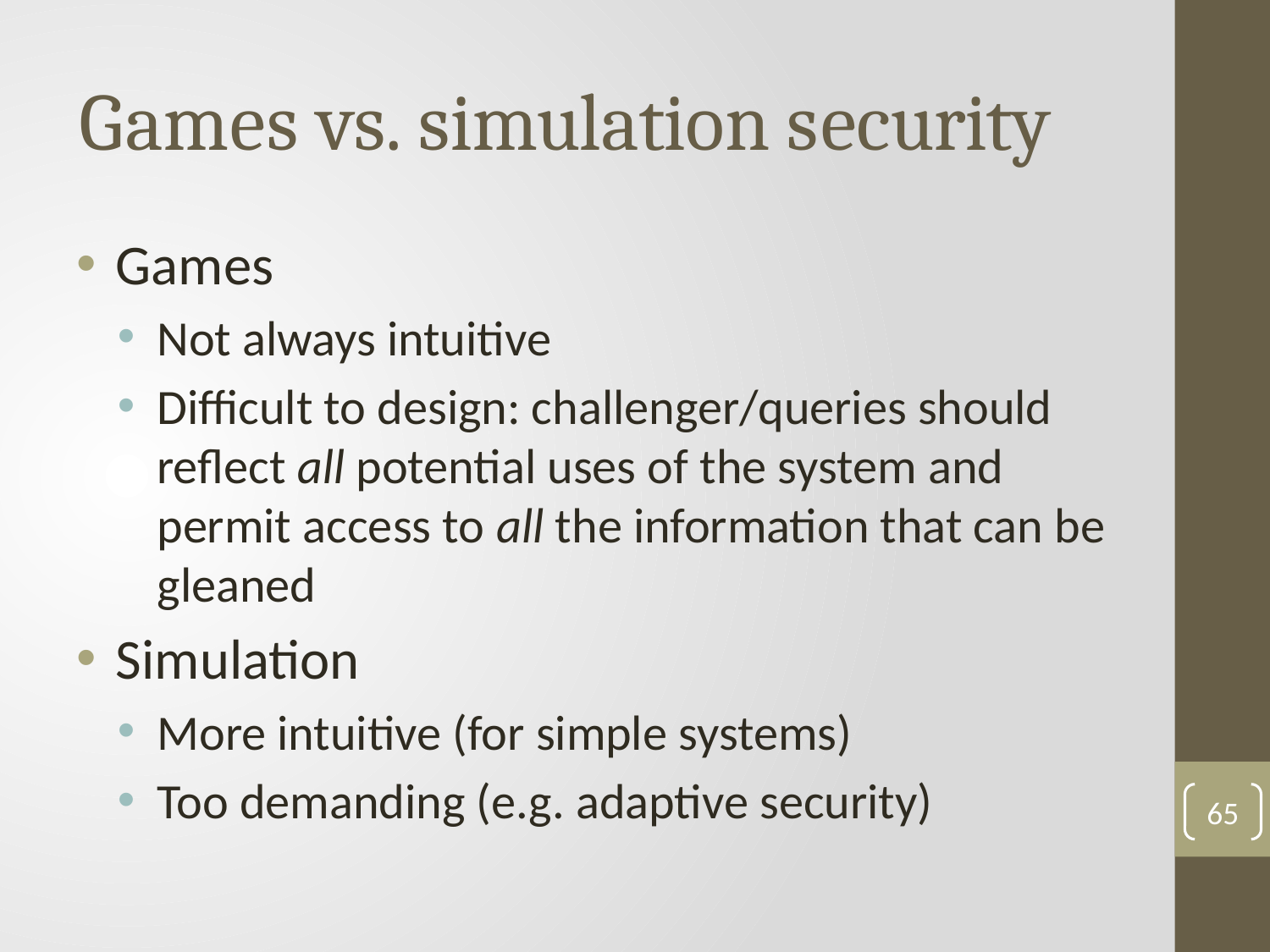

# Games vs. simulation security
Games
Not always intuitive
Difficult to design: challenger/queries should reflect all potential uses of the system and permit access to all the information that can be gleaned
Simulation
More intuitive (for simple systems)
Too demanding (e.g. adaptive security)

65